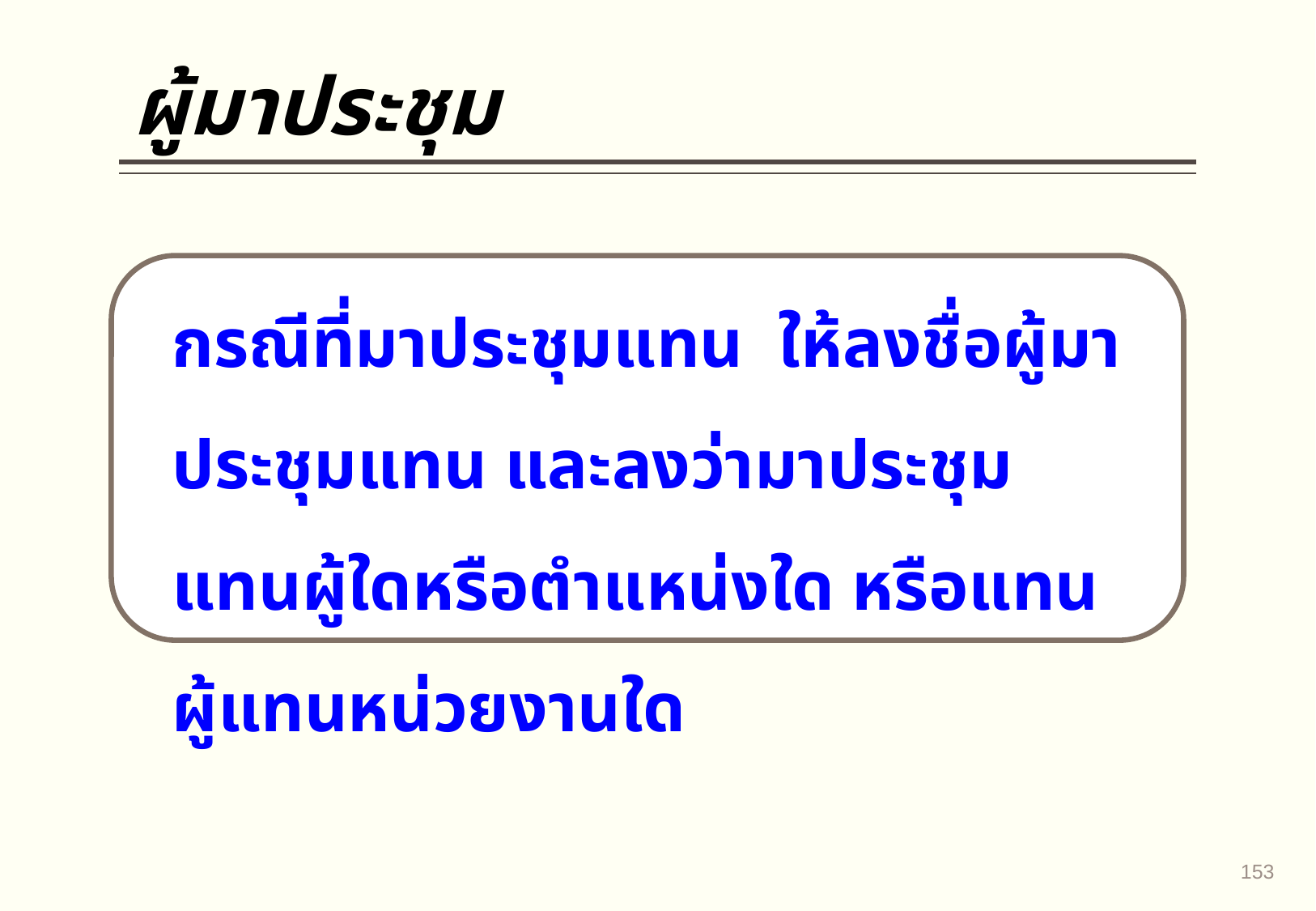

ผู้มาประชุม
กรณีที่มาประชุมแทน  ให้ลงชื่อผู้มาประชุมแทน และลงว่ามาประชุมแทนผู้ใดหรือตำแหน่งใด หรือแทนผู้แทนหน่วยงานใด

153